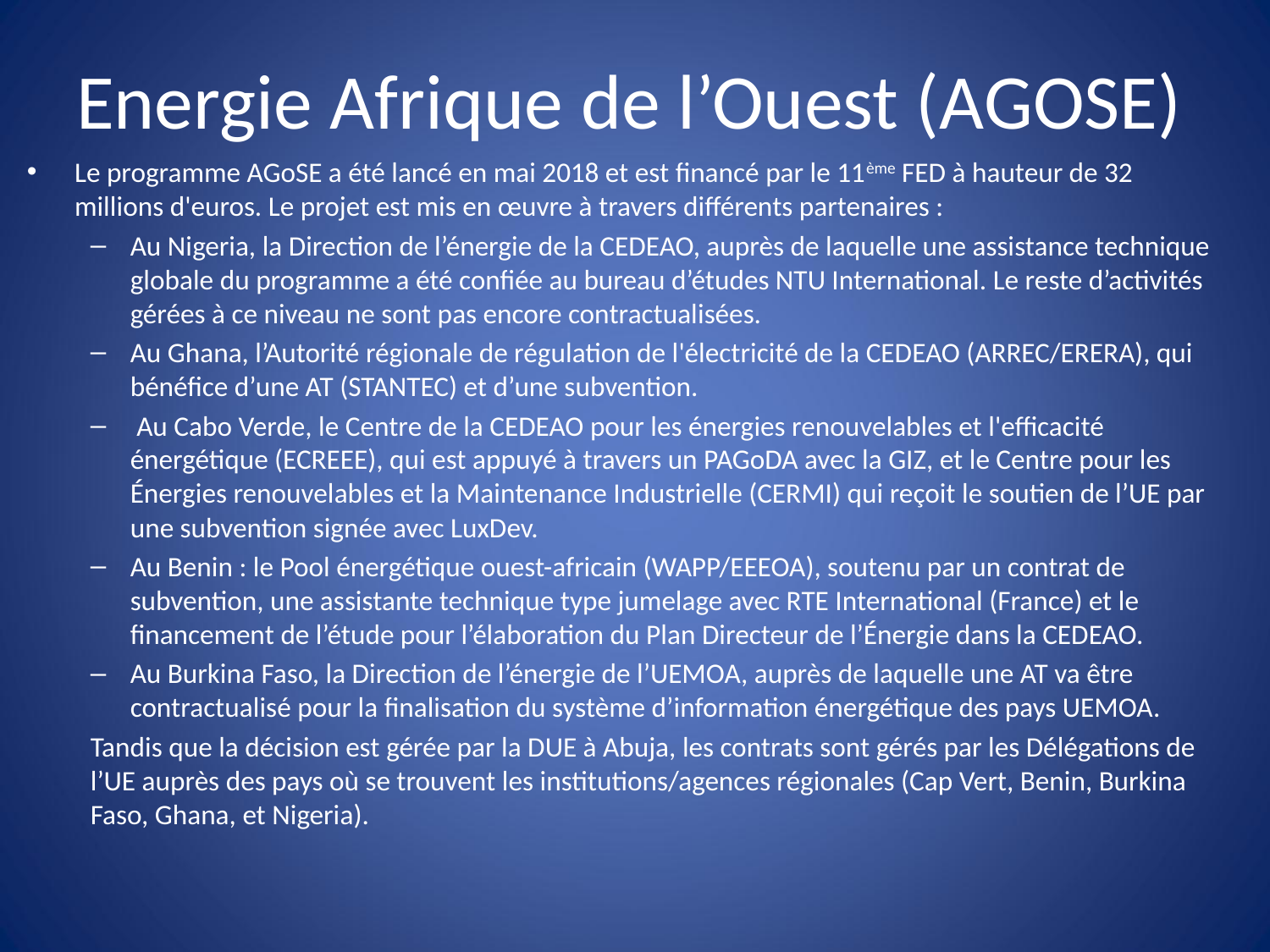

# Energie Afrique de l’Ouest (AGOSE)
Le programme AGoSE a été lancé en mai 2018 et est financé par le 11ème FED à hauteur de 32 millions d'euros. Le projet est mis en œuvre à travers différents partenaires :
Au Nigeria, la Direction de l’énergie de la CEDEAO, auprès de laquelle une assistance technique globale du programme a été confiée au bureau d’études NTU International. Le reste d’activités gérées à ce niveau ne sont pas encore contractualisées.
Au Ghana, l’Autorité régionale de régulation de l'électricité de la CEDEAO (ARREC/ERERA), qui bénéfice d’une AT (STANTEC) et d’une subvention.
 Au Cabo Verde, le Centre de la CEDEAO pour les énergies renouvelables et l'efficacité énergétique (ECREEE), qui est appuyé à travers un PAGoDA avec la GIZ, et le Centre pour les Énergies renouvelables et la Maintenance Industrielle (CERMI) qui reçoit le soutien de l’UE par une subvention signée avec LuxDev.
Au Benin : le Pool énergétique ouest-africain (WAPP/EEEOA), soutenu par un contrat de subvention, une assistante technique type jumelage avec RTE International (France) et le financement de l’étude pour l’élaboration du Plan Directeur de l’Énergie dans la CEDEAO.
Au Burkina Faso, la Direction de l’énergie de l’UEMOA, auprès de laquelle une AT va être contractualisé pour la finalisation du système d’information énergétique des pays UEMOA.
Tandis que la décision est gérée par la DUE à Abuja, les contrats sont gérés par les Délégations de l’UE auprès des pays où se trouvent les institutions/agences régionales (Cap Vert, Benin, Burkina Faso, Ghana, et Nigeria).